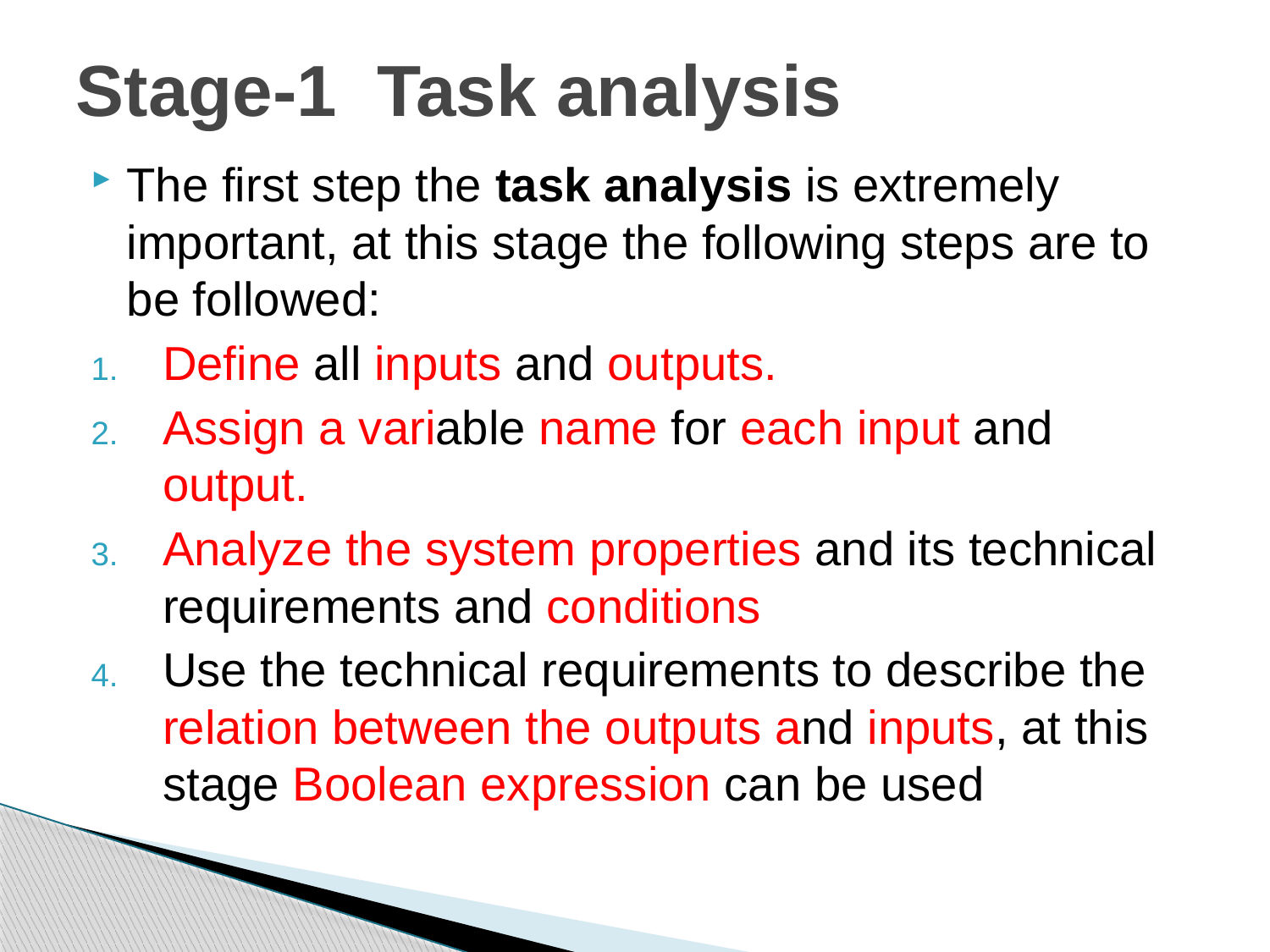

# Stage-1  Task analysis
The first step the task analysis is extremely important, at this stage the following steps are to be followed:
Define all inputs and outputs.
Assign a variable name for each input and output.
Analyze the system properties and its technical requirements and conditions
Use the technical requirements to describe the relation between the outputs and inputs, at this stage Boolean expression can be used